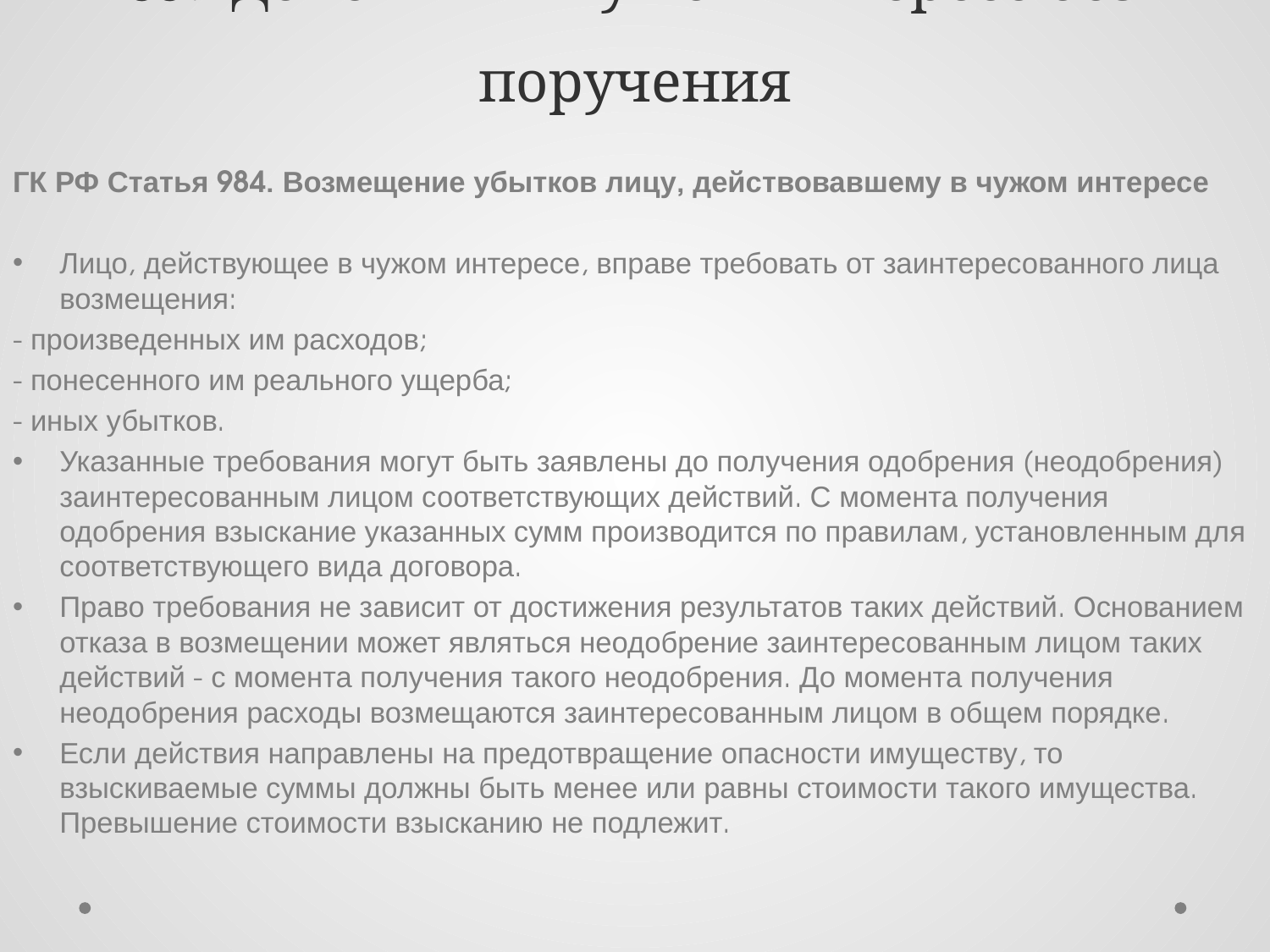

# 55.  Действия в чужом интересе без поручения

ГК РФ Статья 984. Возмещение убытков лицу, действовавшему в чужом интересе

Лицо, действующее в чужом интересе, вправе требовать от заинтересованного лица возмещения:
- произведенных им расходов;
- понесенного им реального ущерба;
- иных убытков.
Указанные требования могут быть заявлены до получения одобрения (неодобрения) заинтересованным лицом соответствующих действий. С момента получения одобрения взыскание указанных сумм производится по правилам, установленным для соответствующего вида договора.
Право требования не зависит от достижения результатов таких действий. Основанием отказа в возмещении может являться неодобрение заинтересованным лицом таких действий - с момента получения такого неодобрения. До момента получения неодобрения расходы возмещаются заинтересованным лицом в общем порядке.
Если действия направлены на предотвращение опасности имуществу, то взыскиваемые суммы должны быть менее или равны стоимости такого имущества. Превышение стоимости взысканию не подлежит.